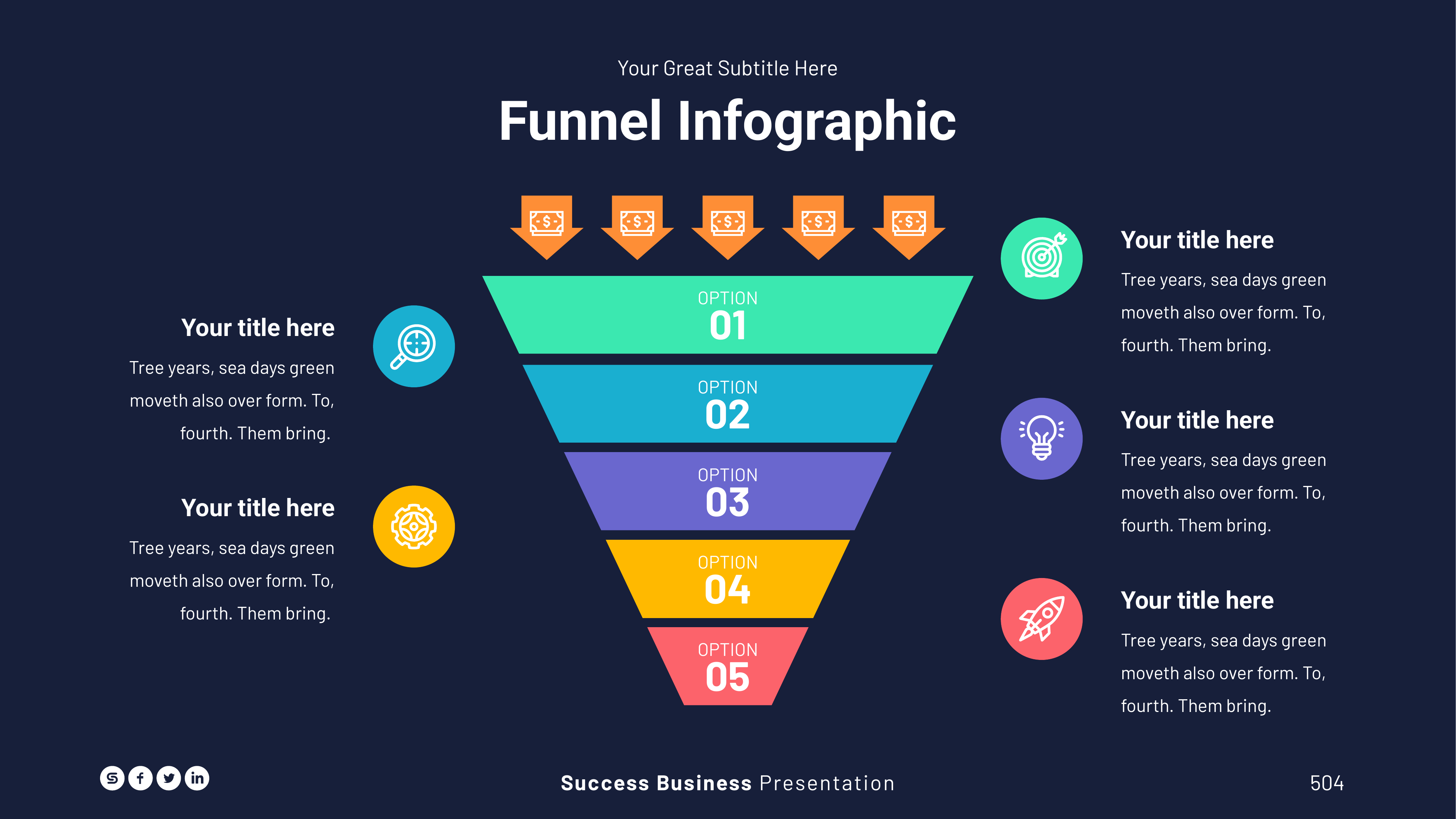

Your Great Subtitle Here
Funnel Infographic

Your title here
Tree years, sea days green moveth also over form. To, fourth. Them bring.

OPTION
01
Your title here
Tree years, sea days green moveth also over form. To, fourth. Them bring.

OPTION
02
Your title here
Tree years, sea days green moveth also over form. To, fourth. Them bring.

OPTION
03
Your title here
Tree years, sea days green moveth also over form. To, fourth. Them bring.

OPTION
04
Your title here
Tree years, sea days green moveth also over form. To, fourth. Them bring.

OPTION
05